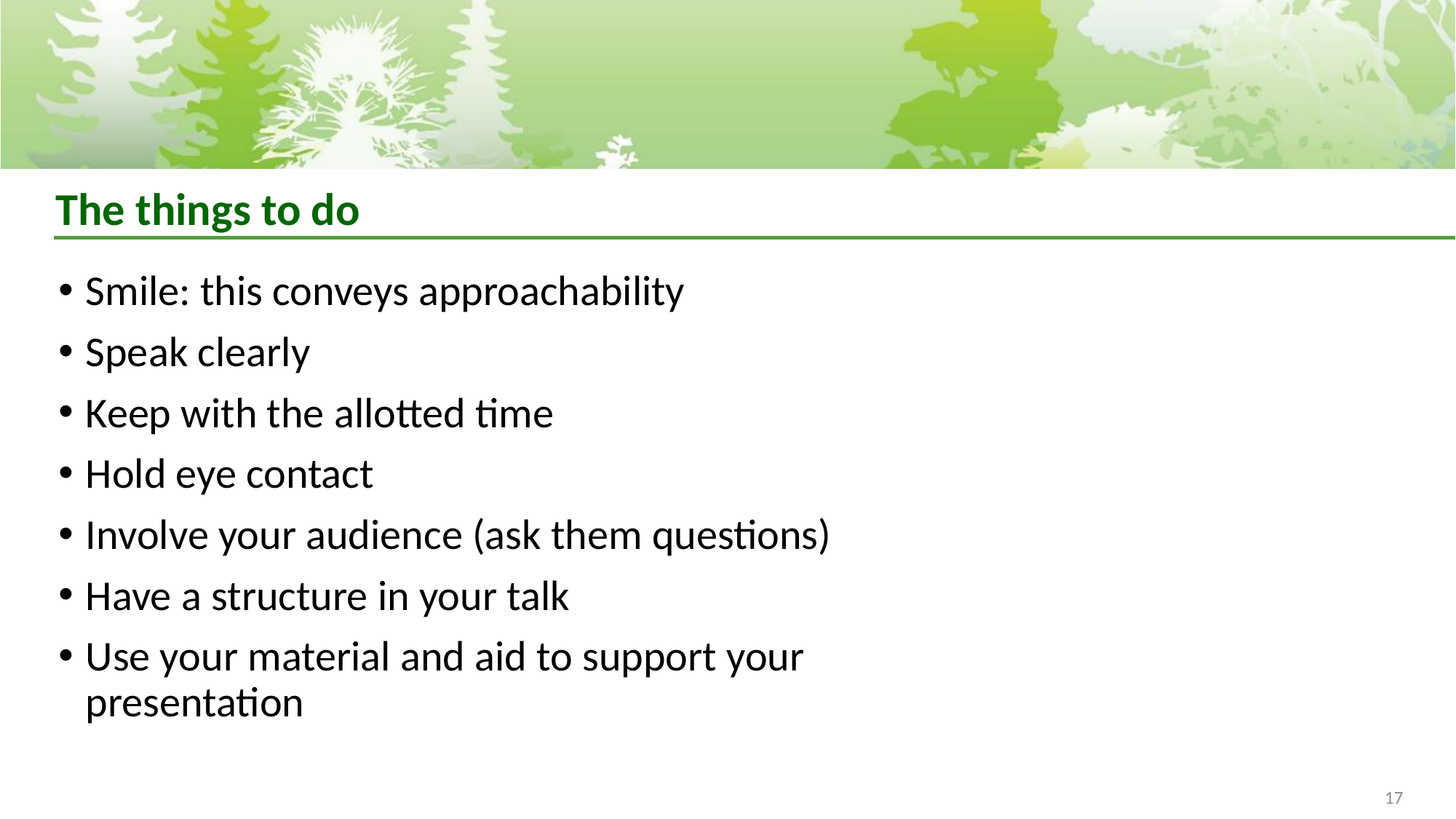

# The things to do
Smile: this conveys approachability
Speak clearly
Keep with the allotted time
Hold eye contact
Involve your audience (ask them questions)
Have a structure in your talk
Use your material and aid to support your presentation

17